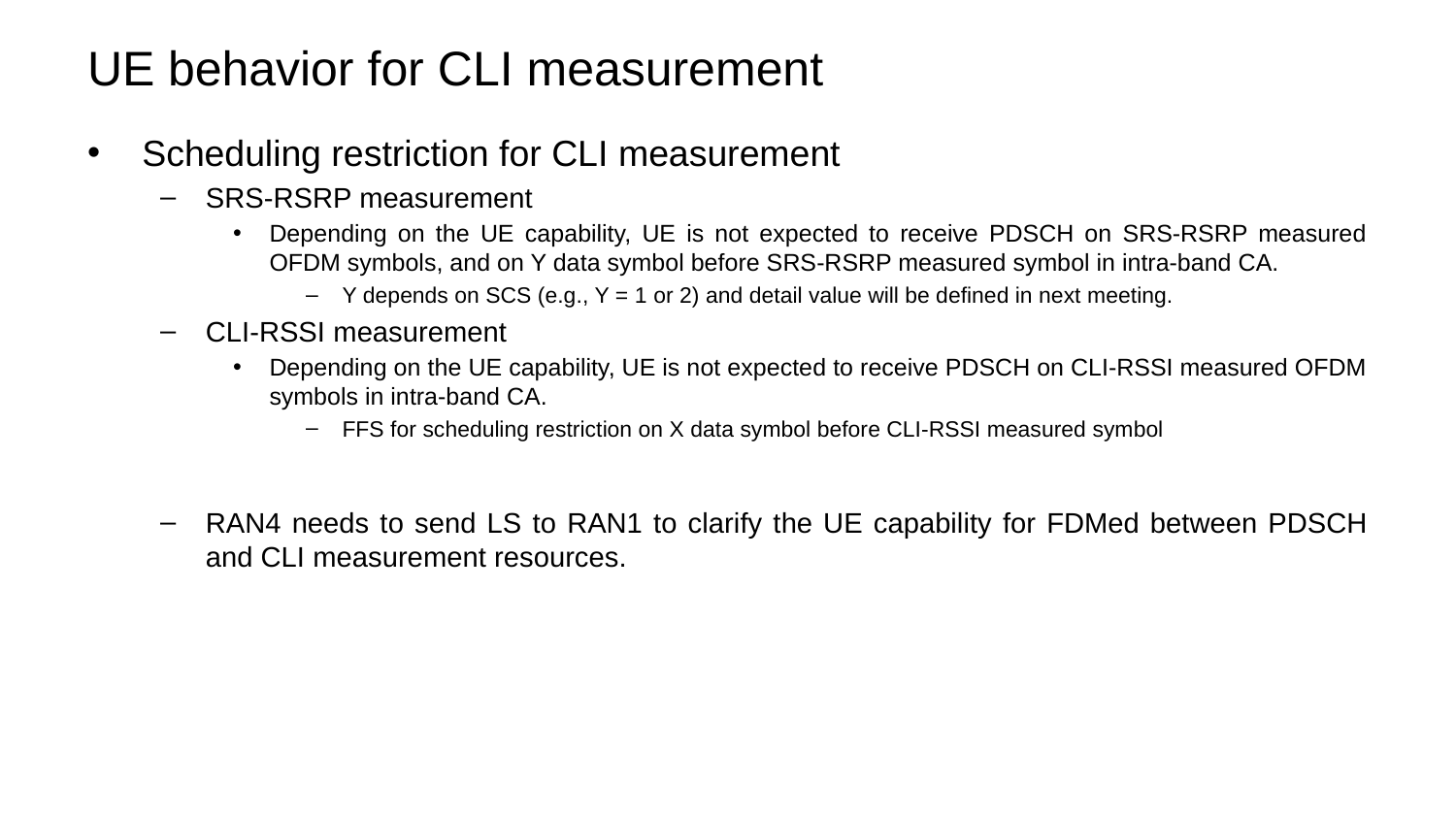

# UE behavior for CLI measurement
Scheduling restriction for CLI measurement
SRS-RSRP measurement
Depending on the UE capability, UE is not expected to receive PDSCH on SRS-RSRP measured OFDM symbols, and on Y data symbol before SRS-RSRP measured symbol in intra-band CA.
Y depends on SCS (e.g., Y = 1 or 2) and detail value will be defined in next meeting.
CLI-RSSI measurement
Depending on the UE capability, UE is not expected to receive PDSCH on CLI-RSSI measured OFDM symbols in intra-band CA.
FFS for scheduling restriction on X data symbol before CLI-RSSI measured symbol

RAN4 needs to send LS to RAN1 to clarify the UE capability for FDMed between PDSCH and CLI measurement resources.